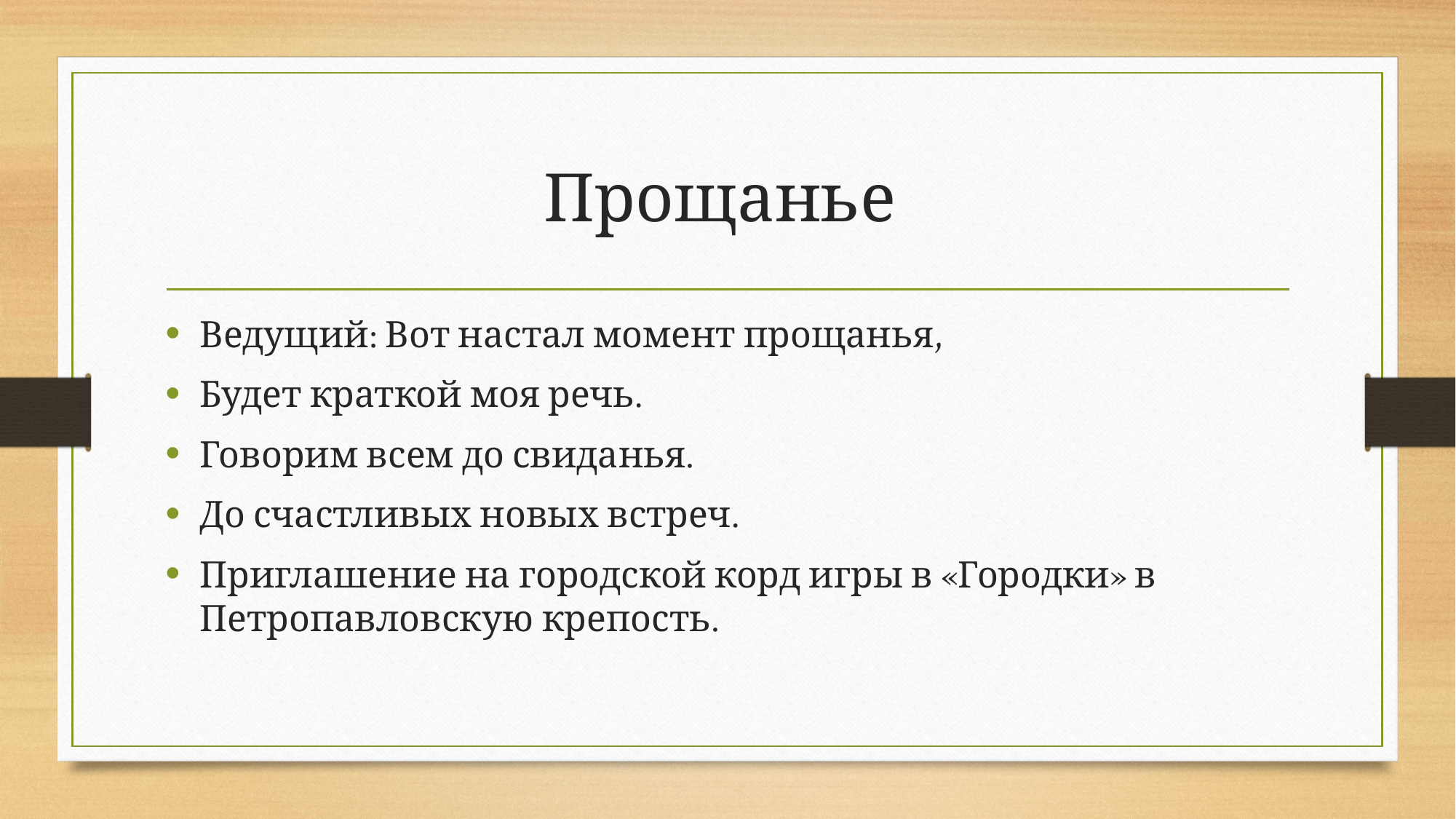

# Прощанье
Ведущий: Вот настал момент прощанья,
Будет краткой моя речь.
Говорим всем до свиданья.
До счастливых новых встреч.
Приглашение на городской корд игры в «Городки» в Петропавловскую крепость.